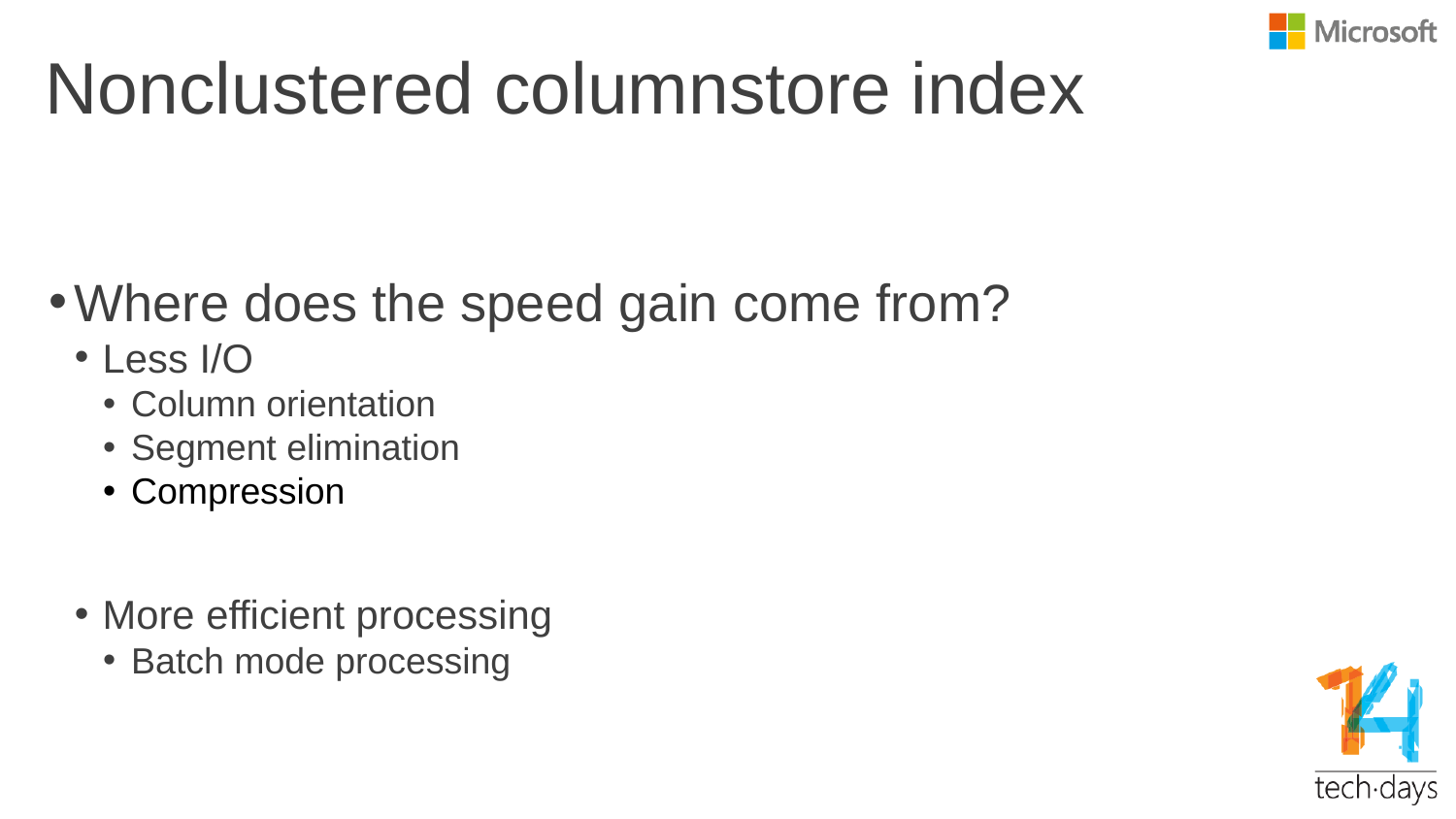

# Nonclustered columnstore index

Where does the speed gain come from?
Less I/O
Column orientation
Segment elimination
Compression

More efficient processing
Batch mode processing